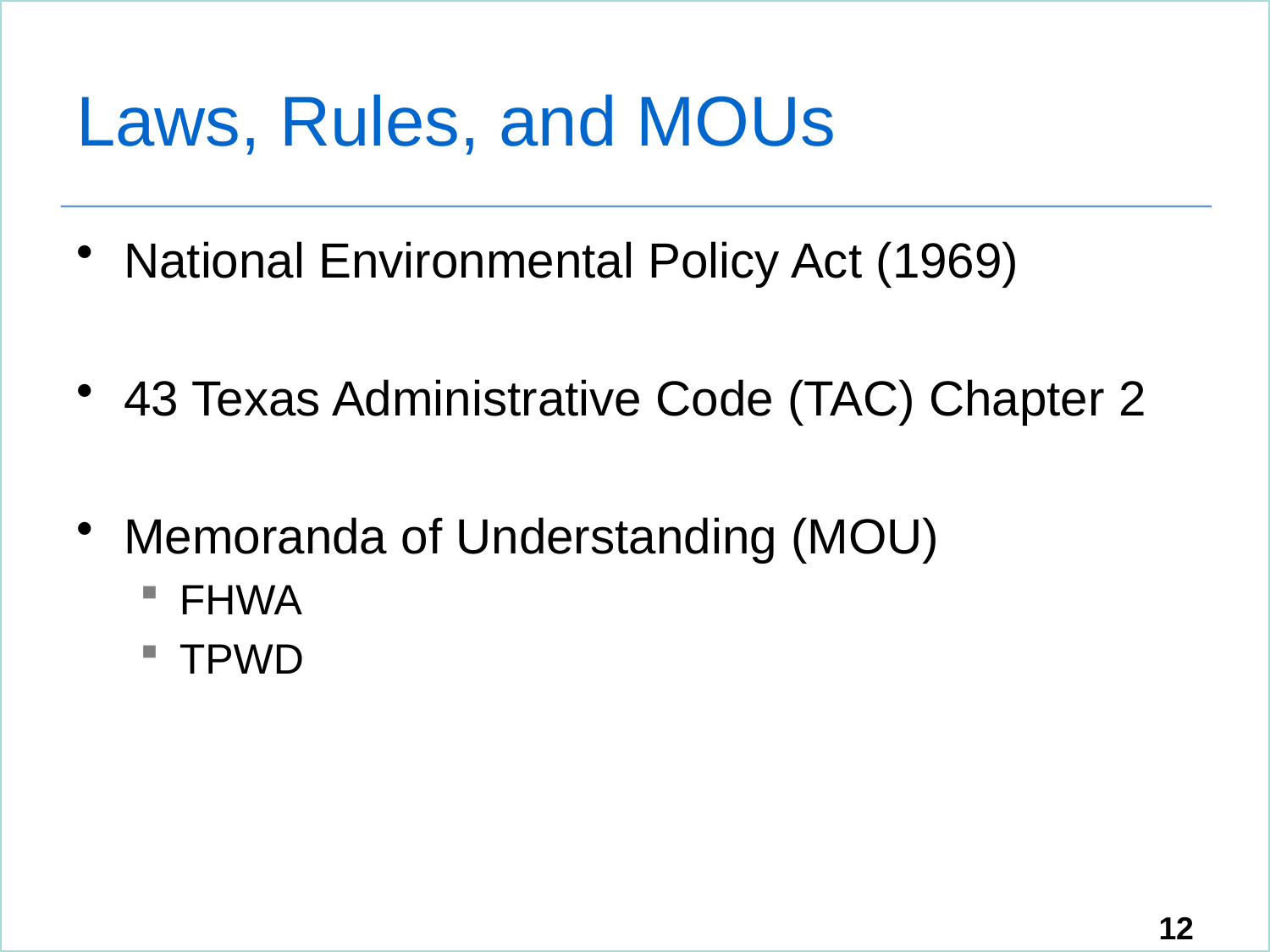

# Laws, Rules, and MOUs
National Environmental Policy Act (1969)

43 Texas Administrative Code (TAC) Chapter 2

Memoranda of Understanding (MOU)
FHWA
TPWD

12